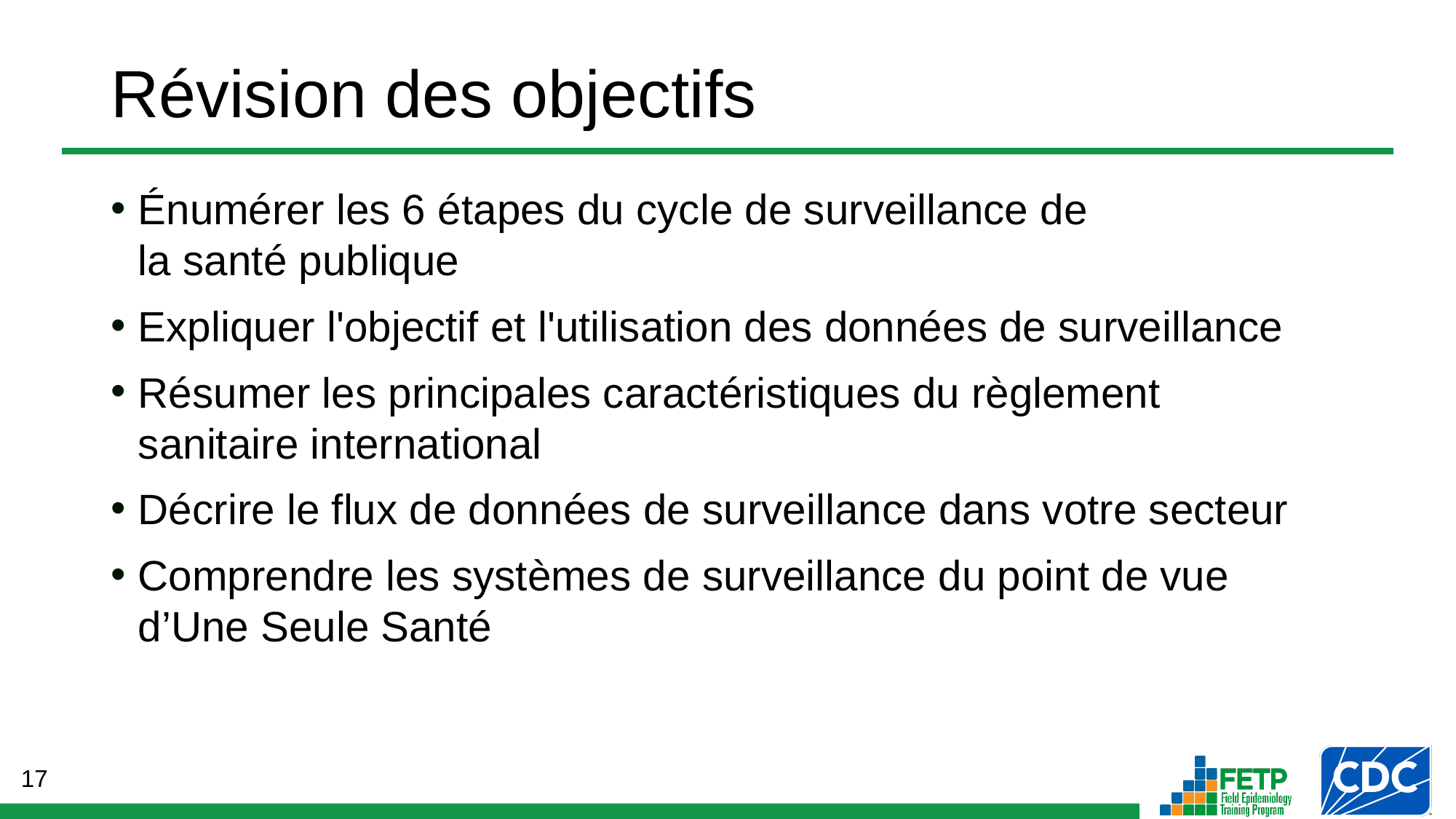

# Révision des objectifs
Énumérer les 6 étapes du cycle de surveillance de
la santé publique
Expliquer l'objectif et l'utilisation des données de surveillance
Résumer les principales caractéristiques du règlement
sanitaire international
Décrire le flux de données de surveillance dans votre secteur
Comprendre les systèmes de surveillance du point de vue d’Une Seule Santé